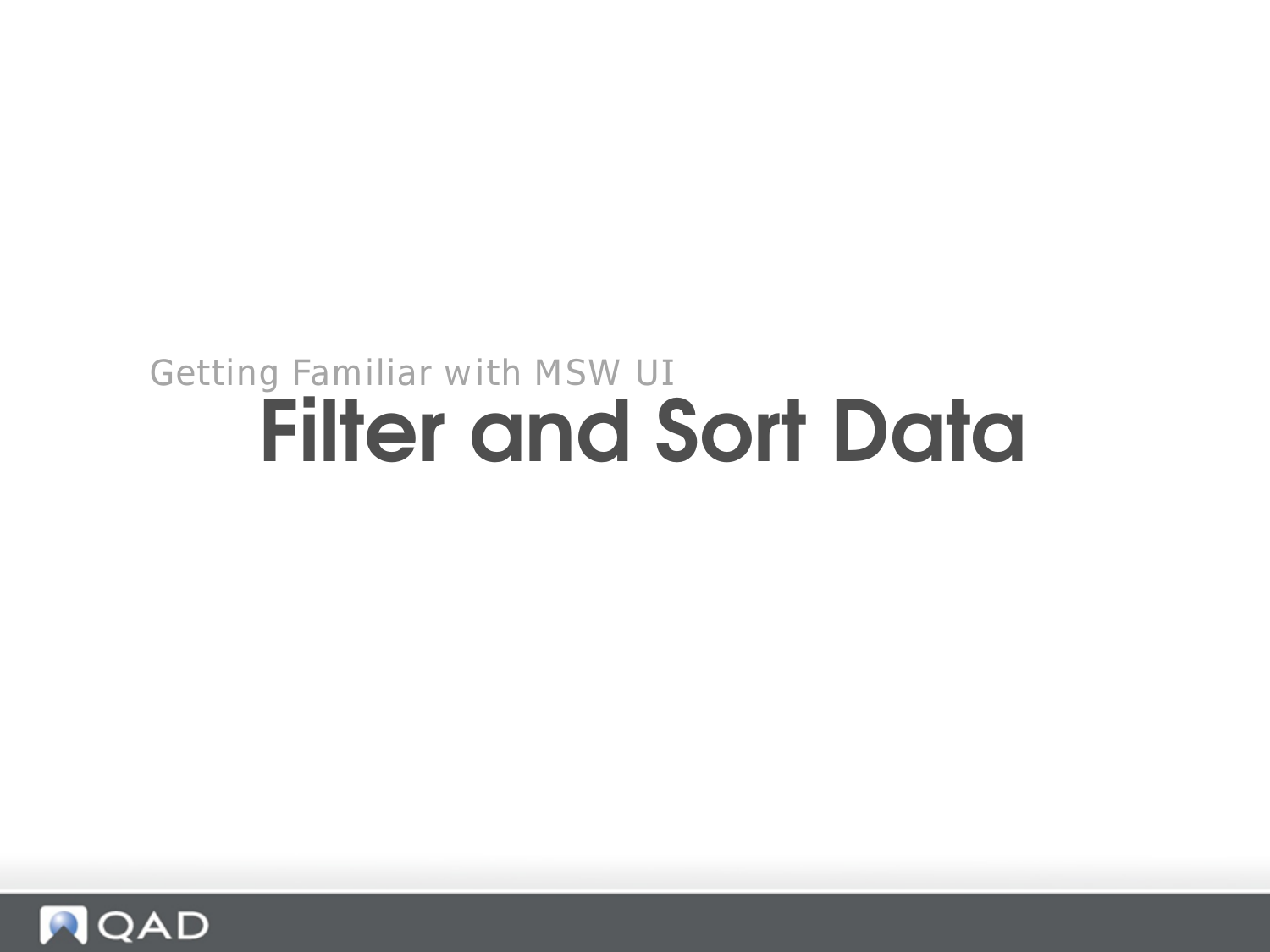

Getting Familiar with MSW UI
 Filter and Sort Data